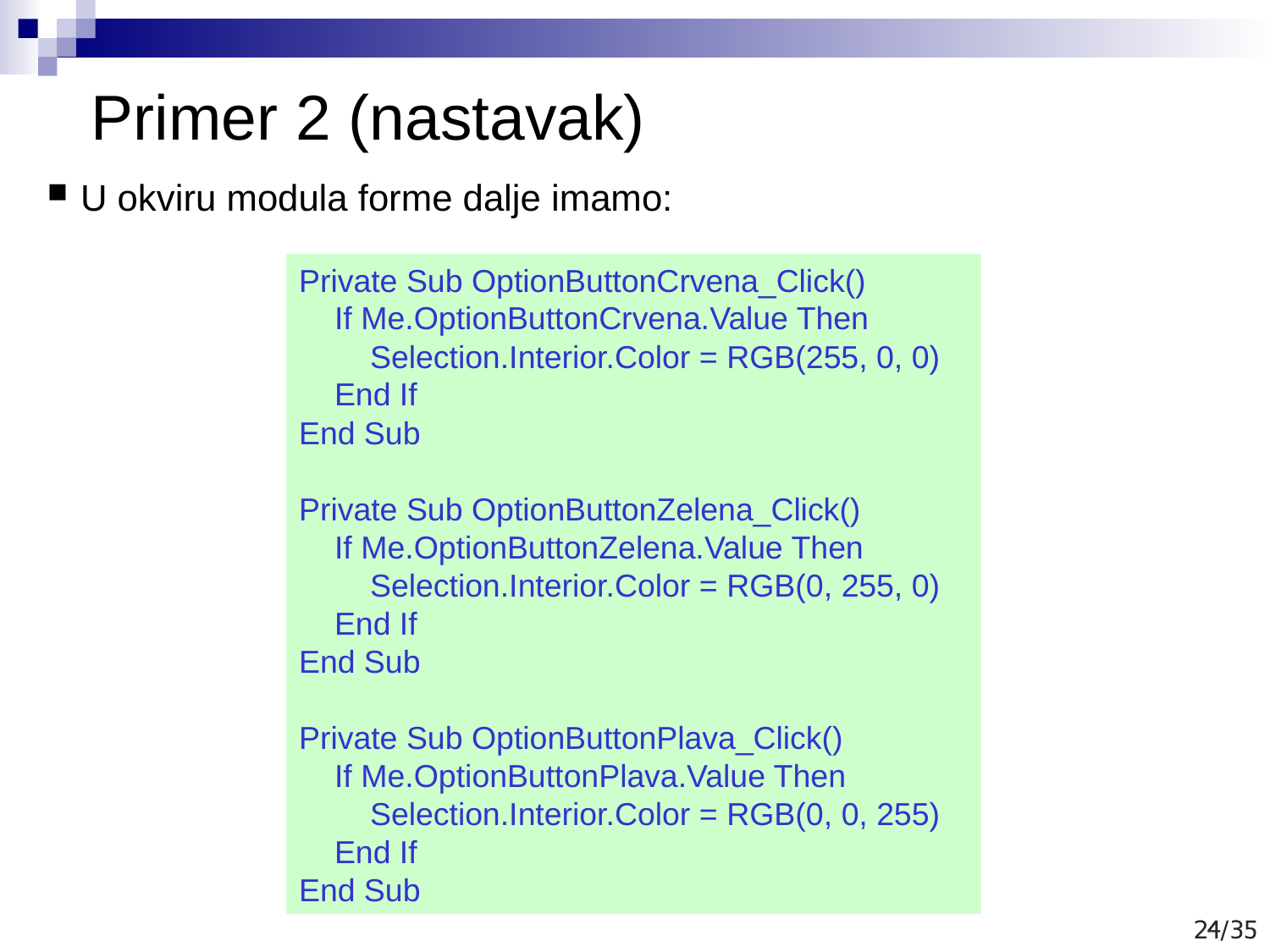

Primer 2 (nastavak)
U okviru modula forme dalje imamo:
Private Sub OptionButtonCrvena_Click()
    If Me.OptionButtonCrvena.Value Then
        Selection.Interior.Color = RGB(255, 0, 0)
    End If
End Sub

Private Sub OptionButtonZelena_Click()
    If Me.OptionButtonZelena.Value Then
        Selection.Interior.Color = RGB(0, 255, 0)
    End If
End Sub

Private Sub OptionButtonPlava_Click()
    If Me.OptionButtonPlava.Value Then
        Selection.Interior.Color = RGB(0, 0, 255)
    End If
End Sub
24/35